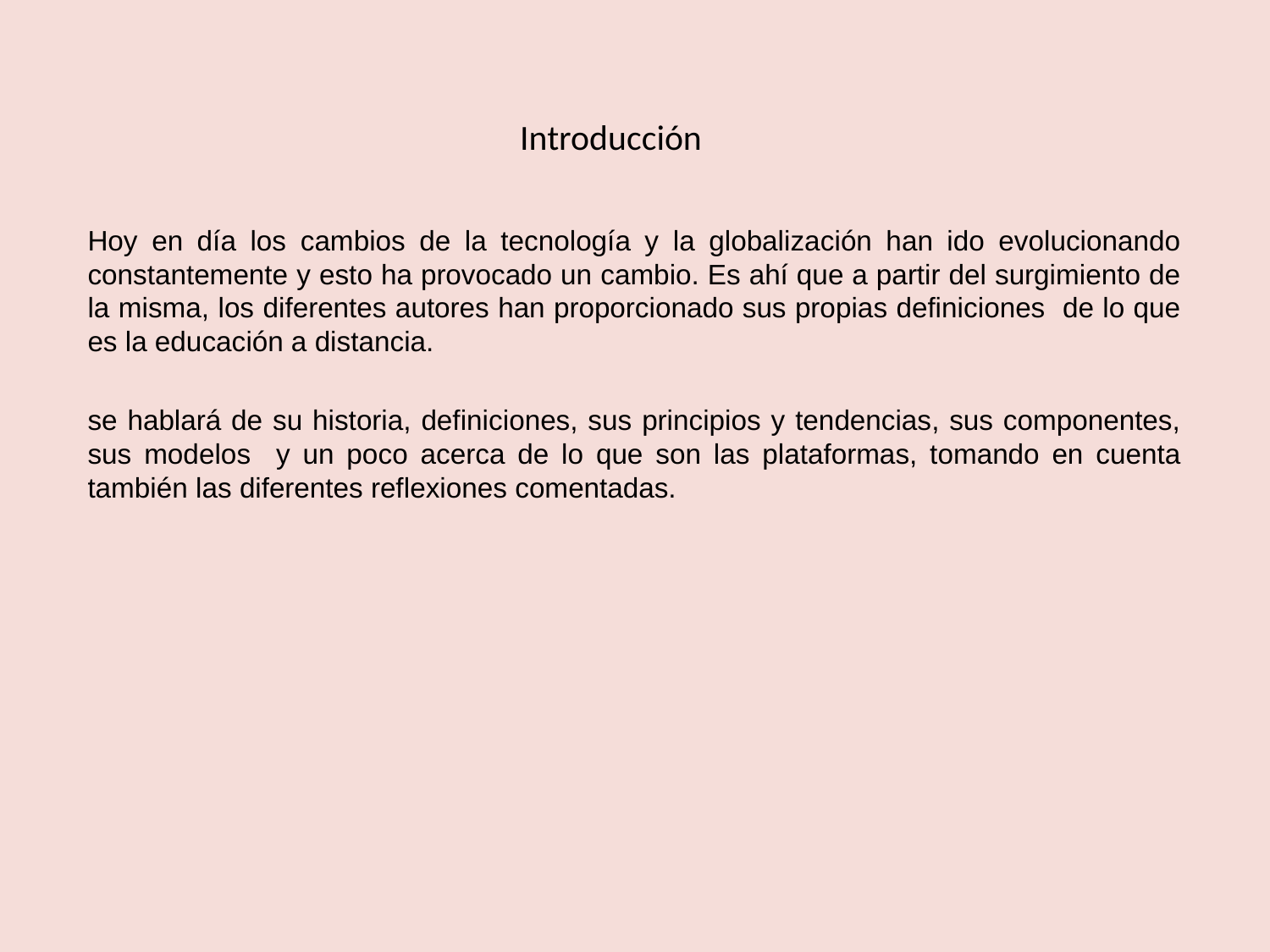

# Introducción
Hoy en día los cambios de la tecnología y la globalización han ido evolucionando constantemente y esto ha provocado un cambio. Es ahí que a partir del surgimiento de la misma, los diferentes autores han proporcionado sus propias definiciones  de lo que es la educación a distancia.

se hablará de su historia, definiciones, sus principios y tendencias, sus componentes, sus modelos  y un poco acerca de lo que son las plataformas, tomando en cuenta también las diferentes reflexiones comentadas.